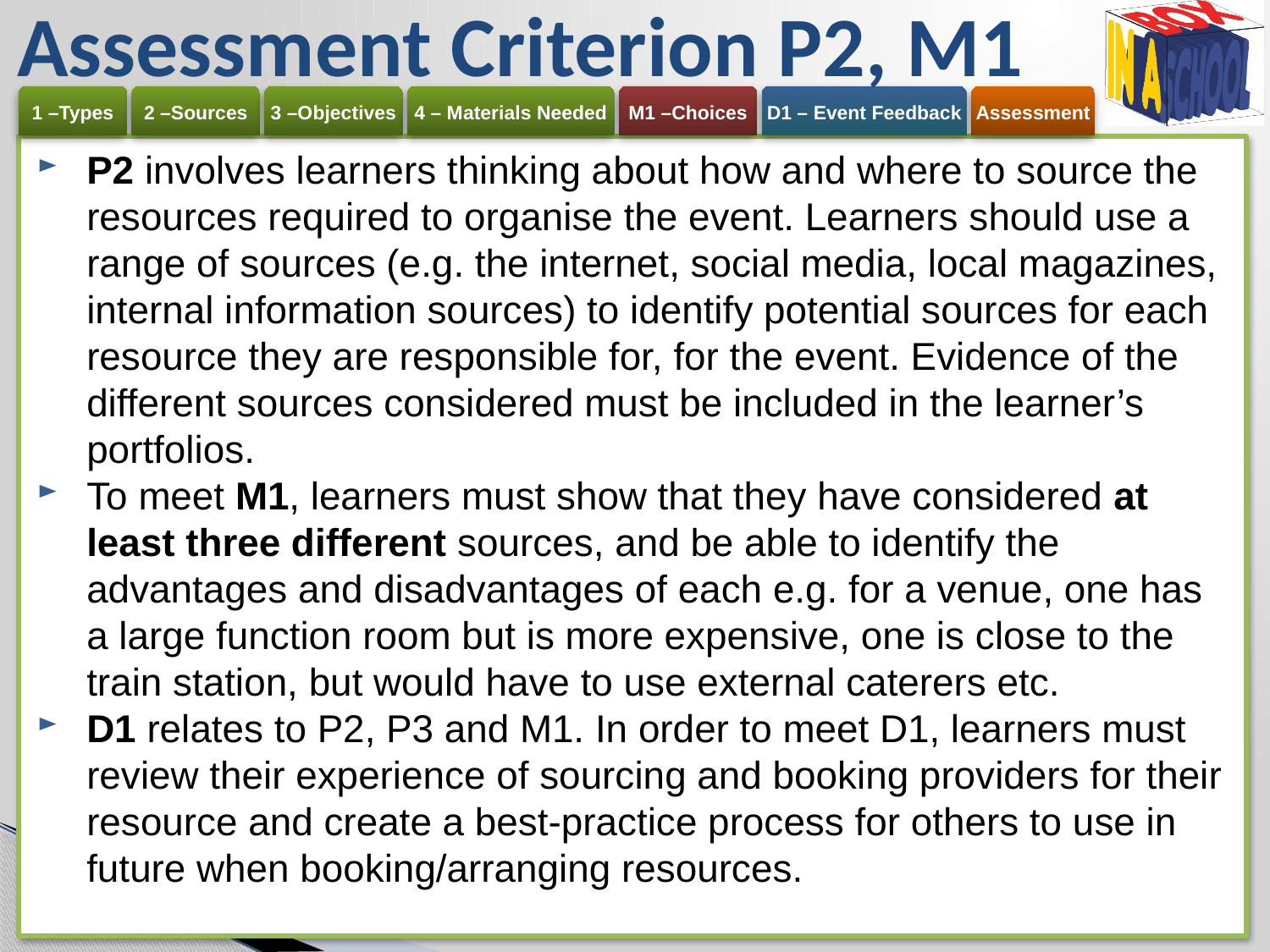

Assessment Criterion P2, M1
P2 involves learners thinking about how and where to source the resources required to organise the event. Learners should use a range of sources (e.g. the internet, social media, local magazines, internal information sources) to identify potential sources for each resource they are responsible for, for the event. Evidence of the different sources considered must be included in the learner’s portfolios.
To meet M1, learners must show that they have considered at least three different sources, and be able to identify the advantages and disadvantages of each e.g. for a venue, one has a large function room but is more expensive, one is close to the train station, but would have to use external caterers etc.
D1 relates to P2, P3 and M1. In order to meet D1, learners must review their experience of sourcing and booking providers for their resource and create a best-practice process for others to use in future when booking/arranging resources.